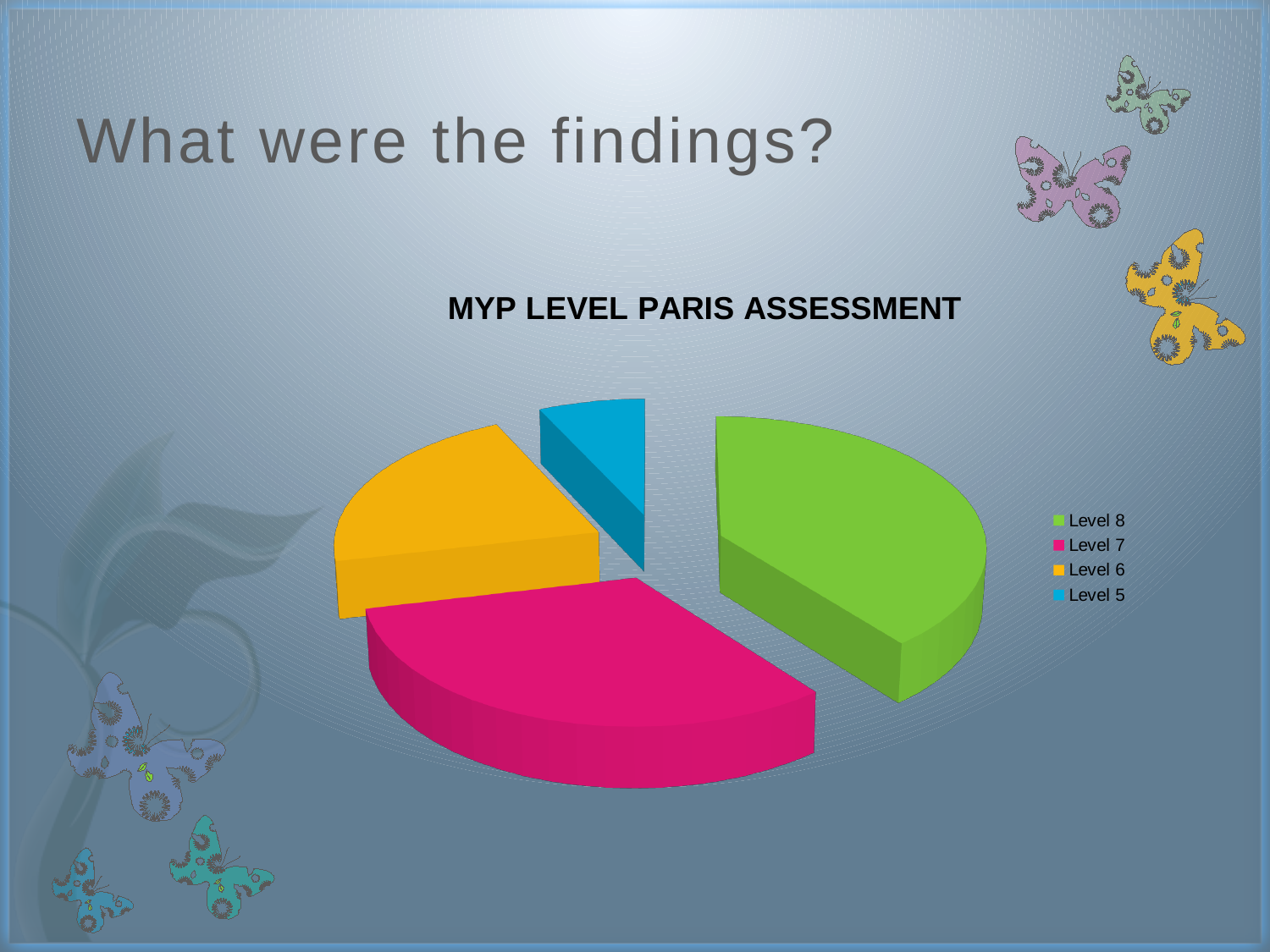

# What were the findings?

[unsupported chart]